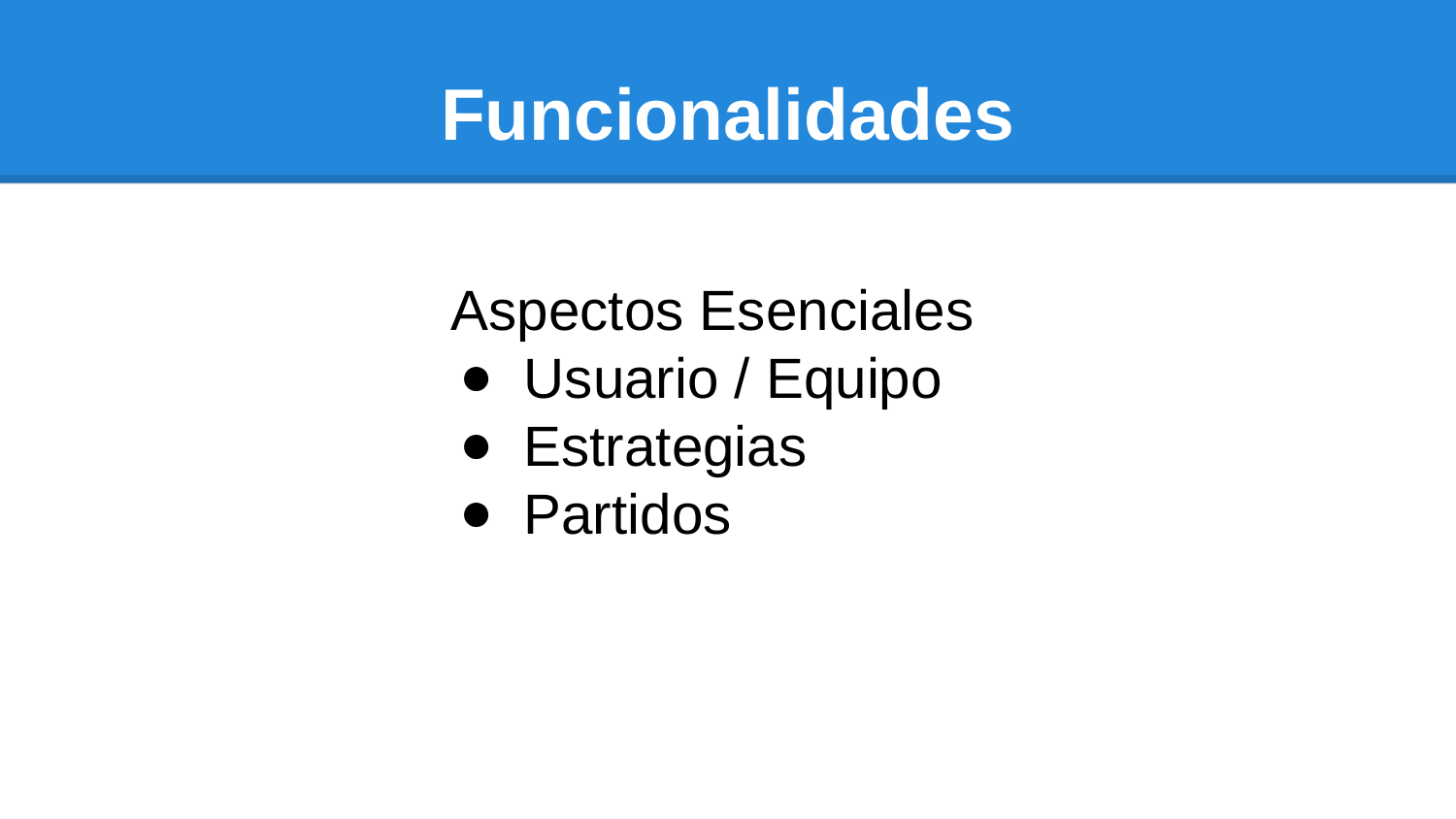

# Funcionalidades
Aspectos Esenciales
Usuario / Equipo
Estrategias
Partidos